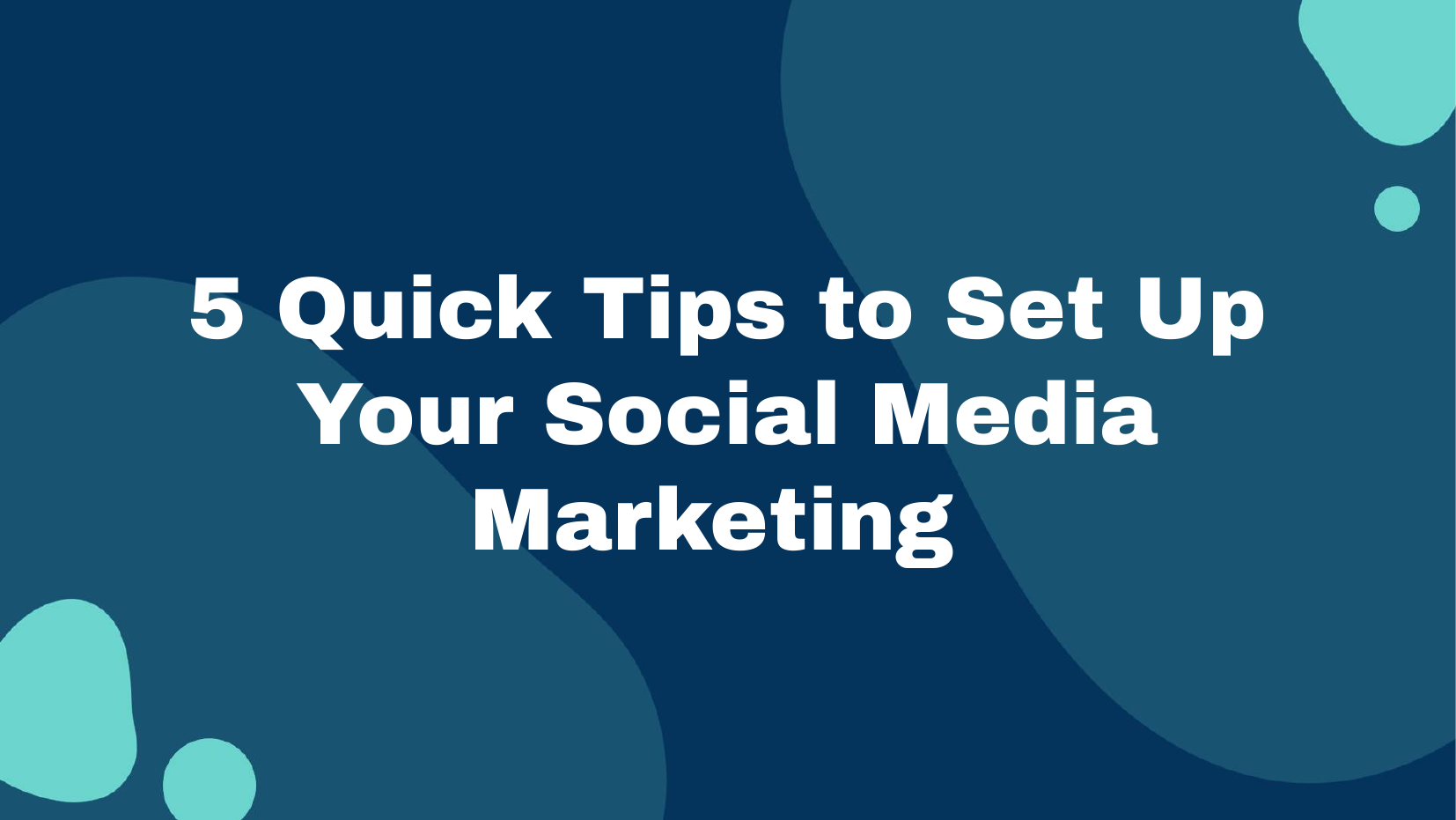

5 Quick Tips to Set Up Your Social Media Marketing